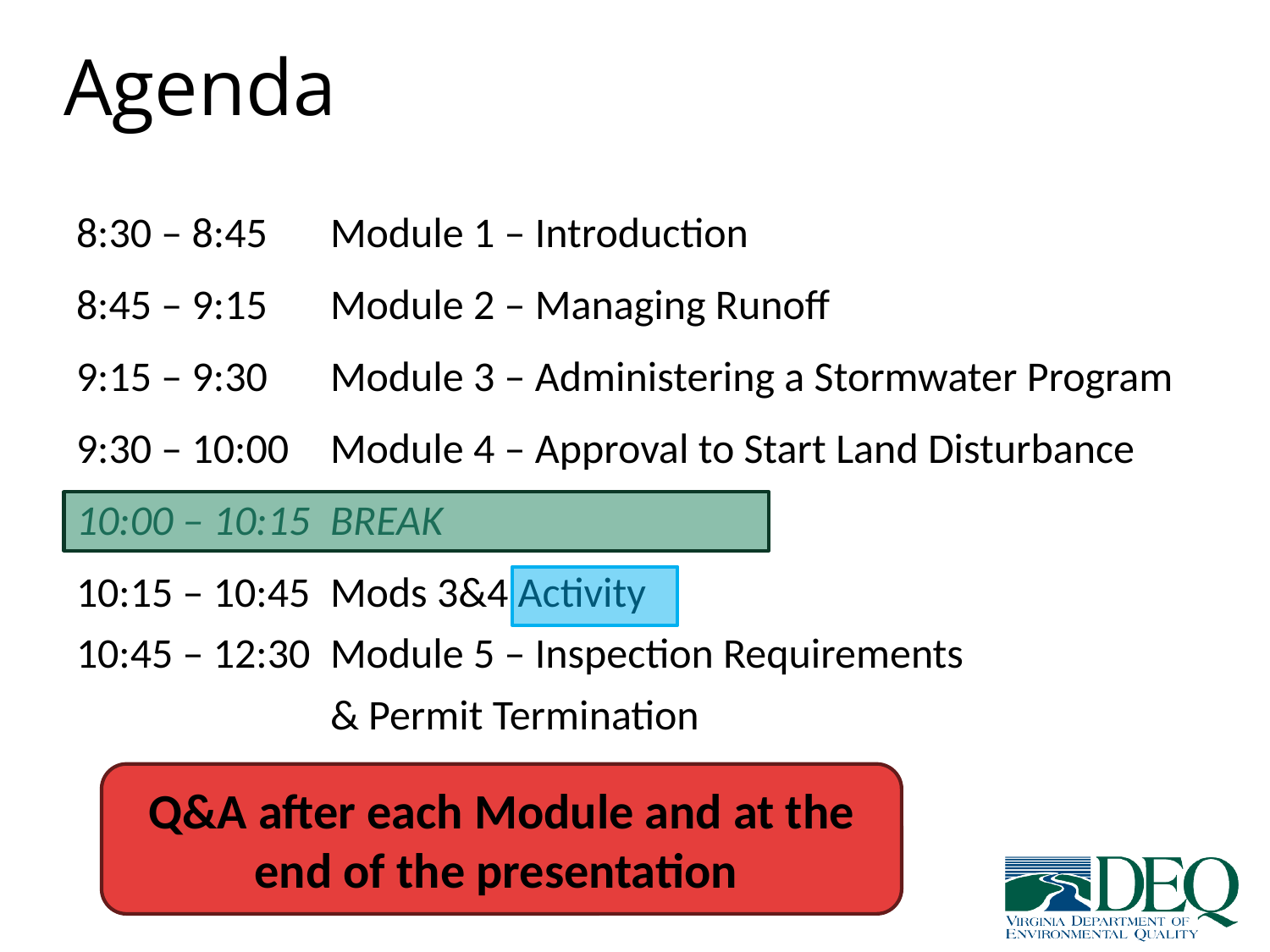

# Agenda
8:30 – 8:45 	Module 1 – Introduction
8:45 – 9:15 	Module 2 – Managing Runoff
9:15 – 9:30 	Module 3 – Administering a Stormwater Program
9:30 – 10:00 	Module 4 – Approval to Start Land Disturbance
10:00 – 10:15 	BREAK
10:15 – 10:45	Mods 3&4 Activity
10:45 – 12:30	Module 5 – Inspection Requirements
		& Permit Termination

Q&A after each Module and at the end of the presentation